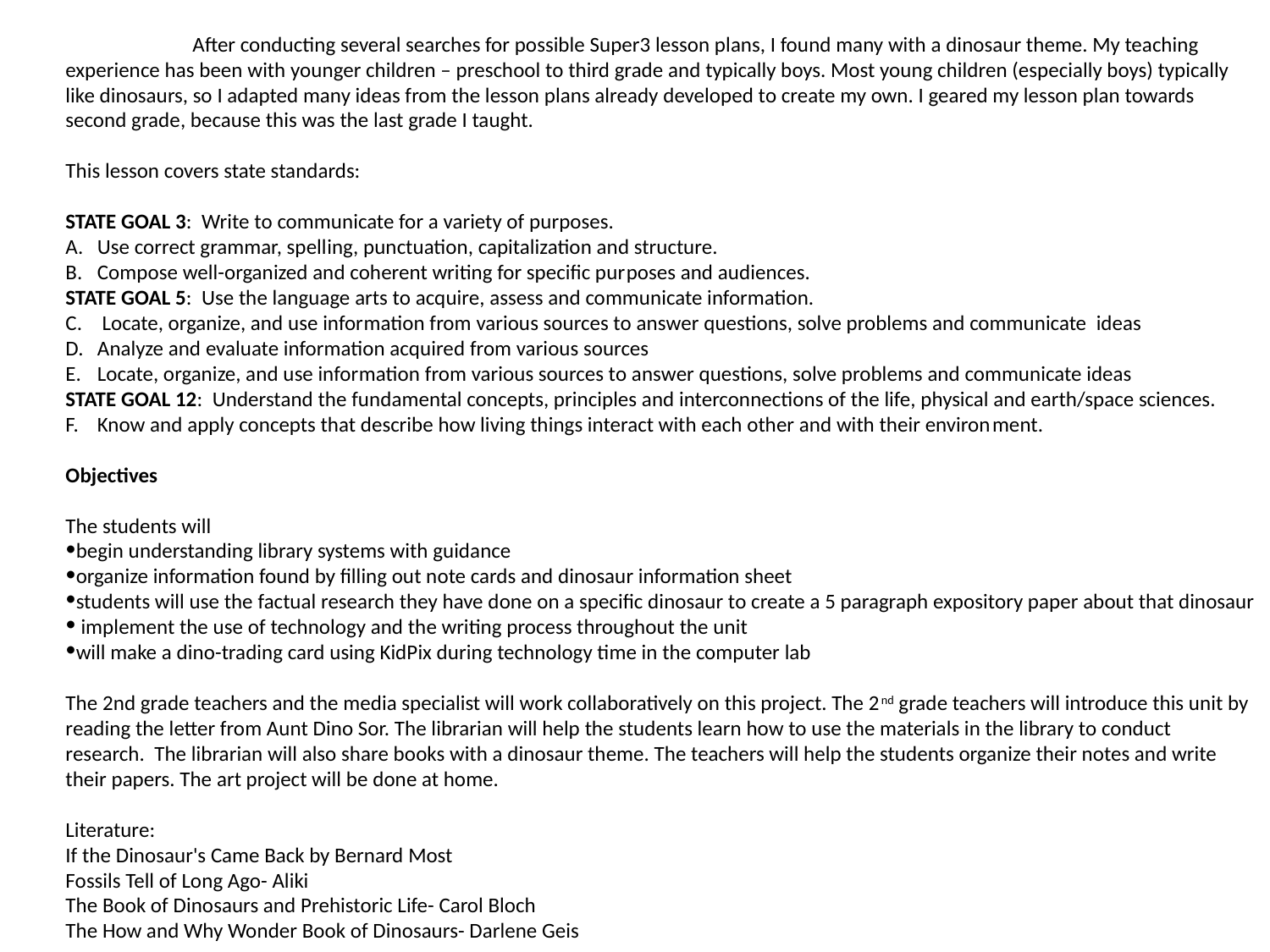

After conducting several searches for possible Super3 lesson plans, I found many with a dinosaur theme. My teaching experience has been with younger children – preschool to third grade and typically boys. Most young children (especially boys) typically like dinosaurs, so I adapted many ideas from the lesson plans already developed to create my own. I geared my lesson plan towards second grade, because this was the last grade I taught.

This lesson covers state standards:

STATE GOAL 3:  Write to communicate for a variety of purposes.
Use correct grammar, spell­ing, punctuation, capitalization and structure.
Compose well-organized and coherent writing for specific pur­poses and audiences.
STATE GOAL 5:  Use the language arts to acquire, assess and communicate information.
 Locate, organize, and use infor­ma­tion from various sources to answer questions, solve problems and communicate  ideas
Analyze and evaluate information acquired from various sources
Locate, organize, and use infor­ma­tion from various sources to answer questions, solve problems and communicate ideas
STATE GOAL 12:  Understand the fundamental concepts, principles and interconnections of the life, physical and earth/space sciences.
Know and apply concepts that describe how living things interact with each other and with their environ­ment.

Objectives

The students will
begin understanding library systems with guidance
organize information found by filling out note cards and dinosaur information sheet
students will use the factual research they have done on a specific dinosaur to create a 5 paragraph expository paper about that dinosaur
 implement the use of technology and the writing process throughout the unit
will make a dino-trading card using KidPix during technology time in the computer lab

The 2nd grade teachers and the media specialist will work collaboratively on this project. The 2nd grade teachers will introduce this unit by reading the letter from Aunt Dino Sor. The librarian will help the students learn how to use the materials in the library to conduct research.  The librarian will also share books with a dinosaur theme. The teachers will help the students organize their notes and write their papers. The art project will be done at home.

Literature:
If the Dinosaur's Came Back by Bernard Most
Fossils Tell of Long Ago- Aliki
The Book of Dinosaurs and Prehistoric Life- Carol Bloch
The How and Why Wonder Book of Dinosaurs- Darlene Geis